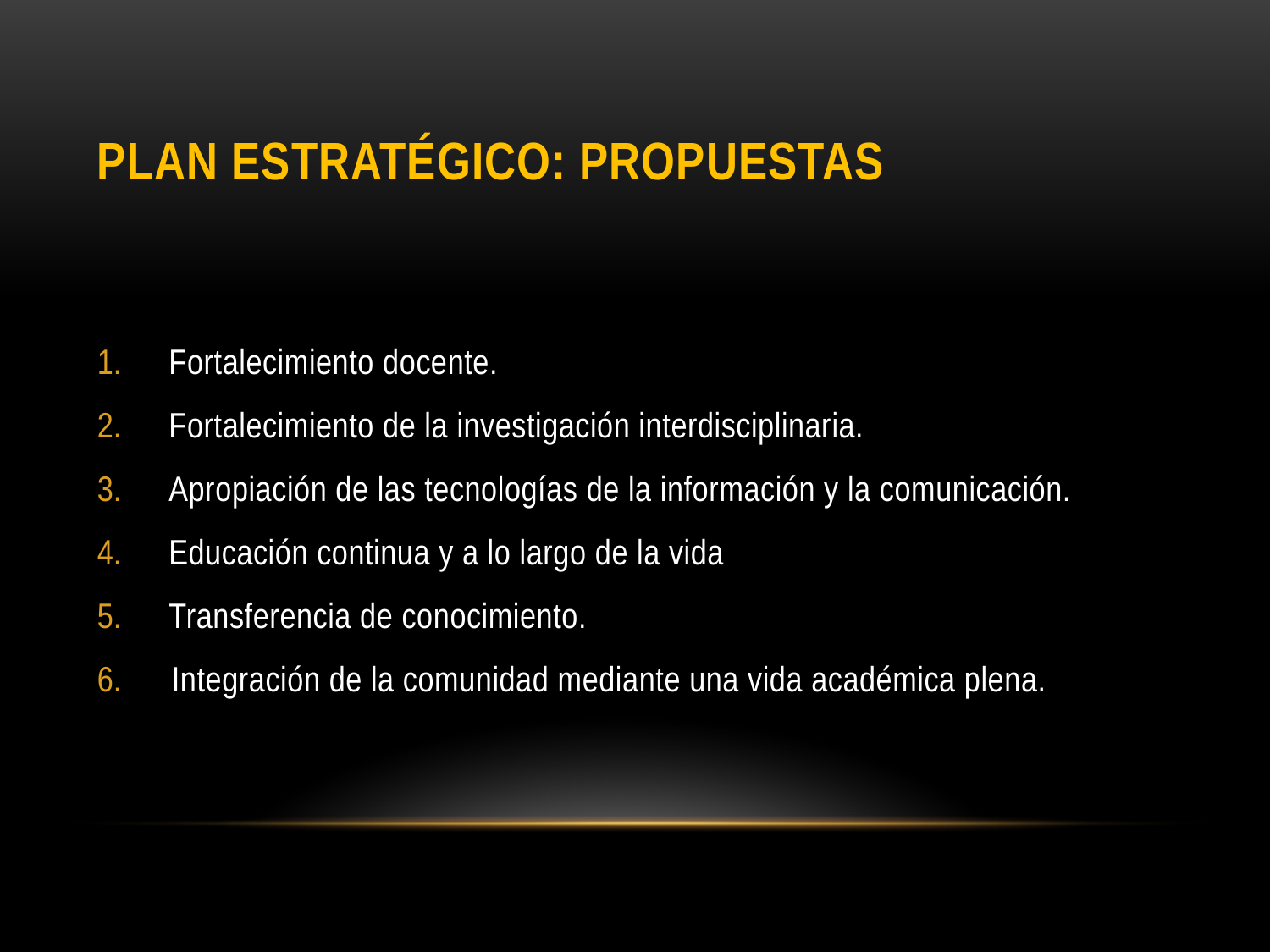

# Plan estratégico: Propuestas

Fortalecimiento docente.
Fortalecimiento de la investigación interdisciplinaria.
Apropiación de las tecnologías de la información y la comunicación.
Educación continua y a lo largo de la vida
Transferencia de conocimiento.
Integración de la comunidad mediante una vida académica plena.